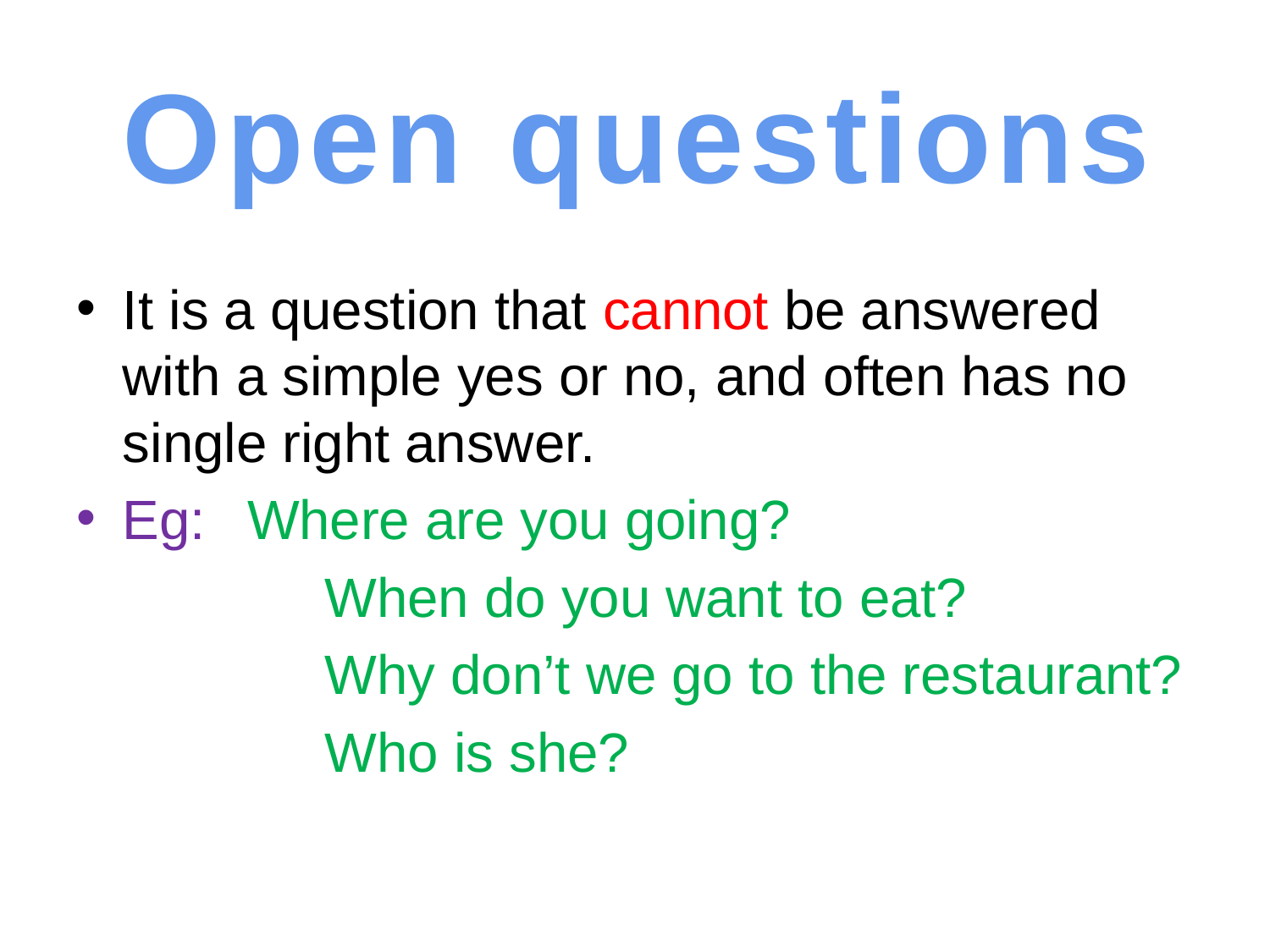

Open questions
It is a question that cannot be answered with a simple yes or no, and often has no single right answer.
Eg: 	Where are you going?
When do you want to eat?
Why don’t we go to the restaurant?
Who is she?